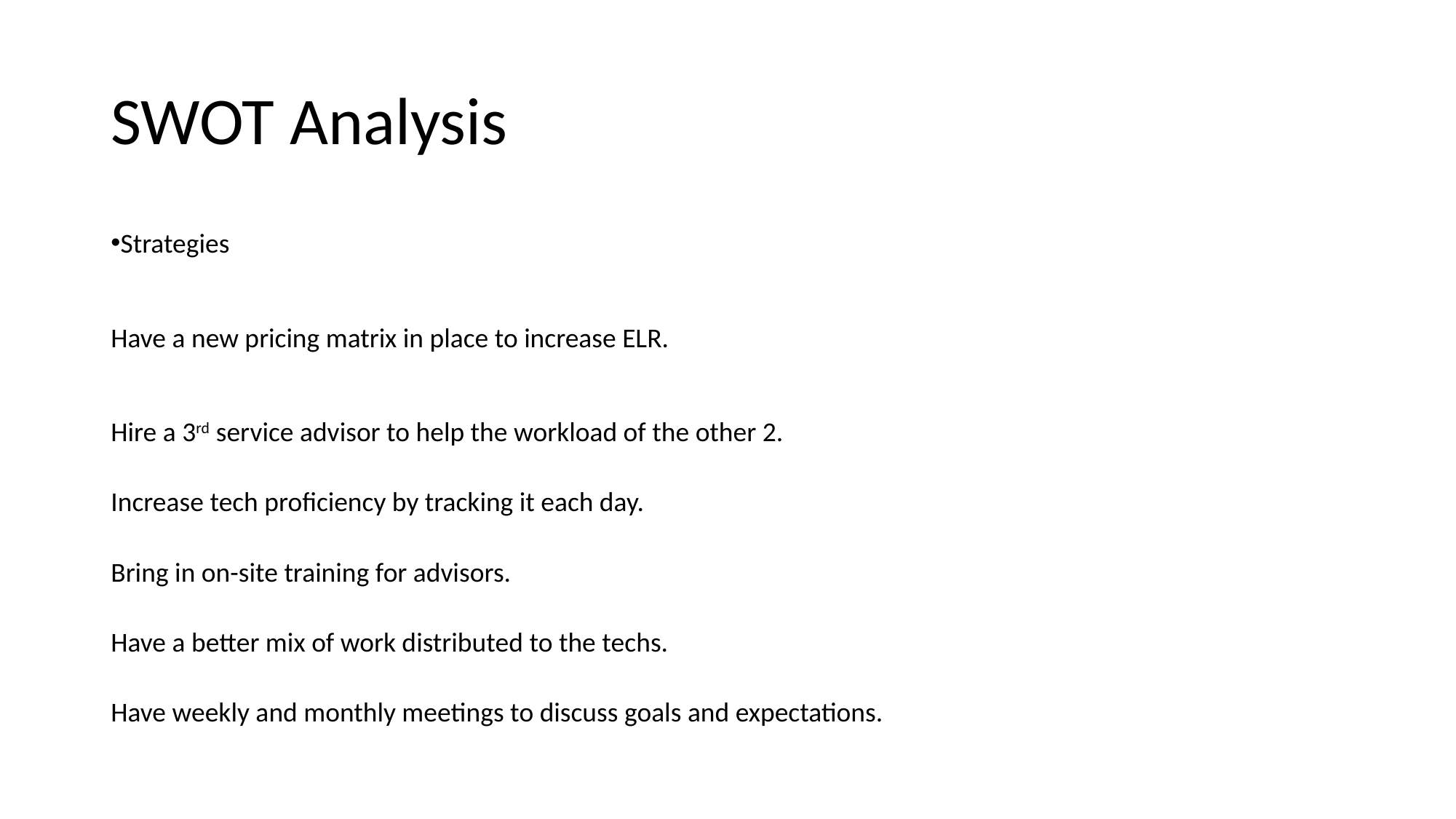

# SWOT Analysis
Strategies

Have a new pricing matrix in place to increase ELR.

Hire a 3rd service advisor to help the workload of the other 2.

Increase tech proficiency by tracking it each day.

Bring in on-site training for advisors.

Have a better mix of work distributed to the techs.

Have weekly and monthly meetings to discuss goals and expectations.